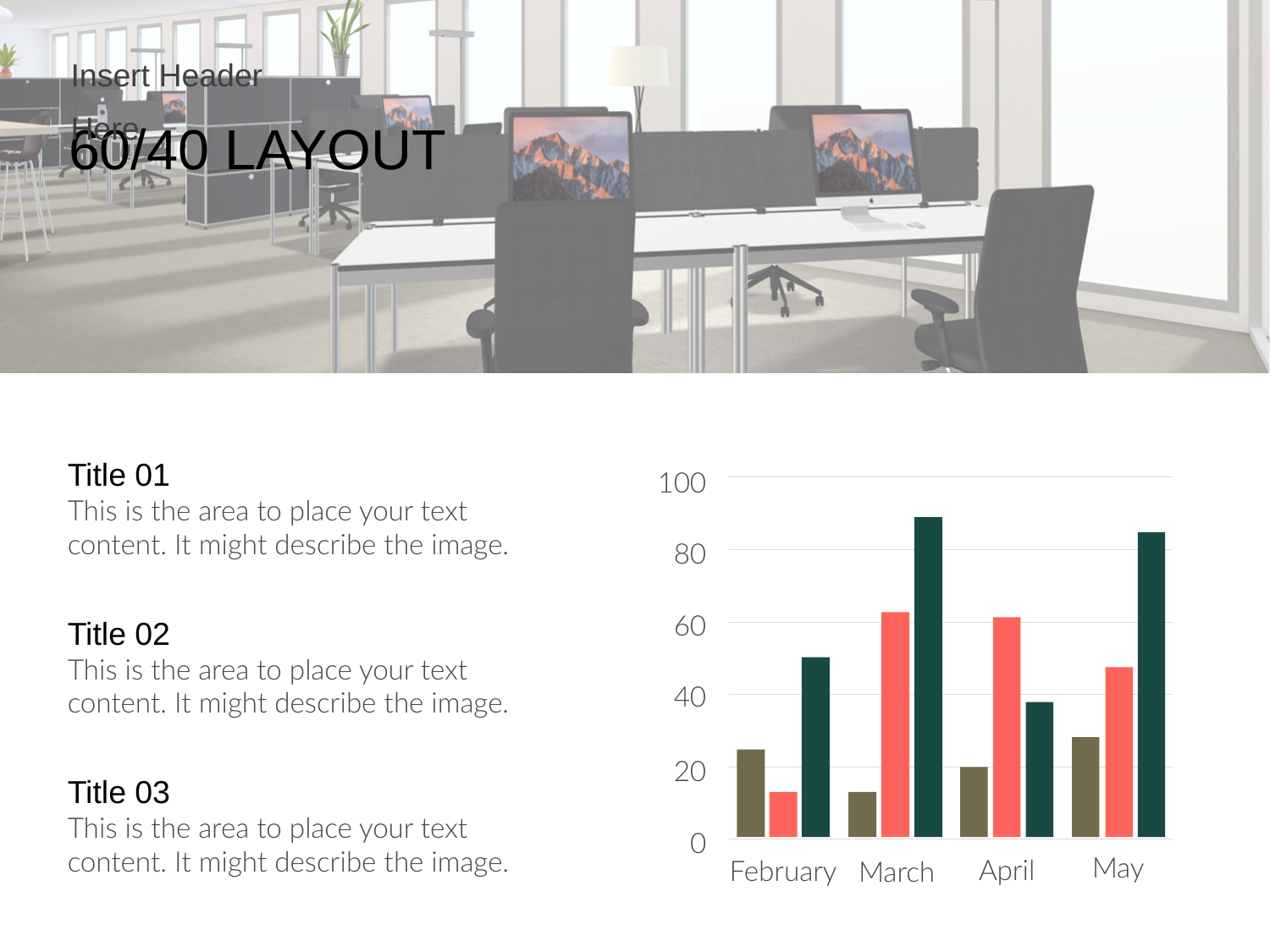

Insert Header Here
# 60/40 LAYOUT
Title 01
This is the area to place your text content. It might describe the image.
100

80

Title 02
This is the area to place your text content. It might describe the image.
60

40
20
Title 03
This is the area to place your text content. It might describe the image.
0
May
April
February
March